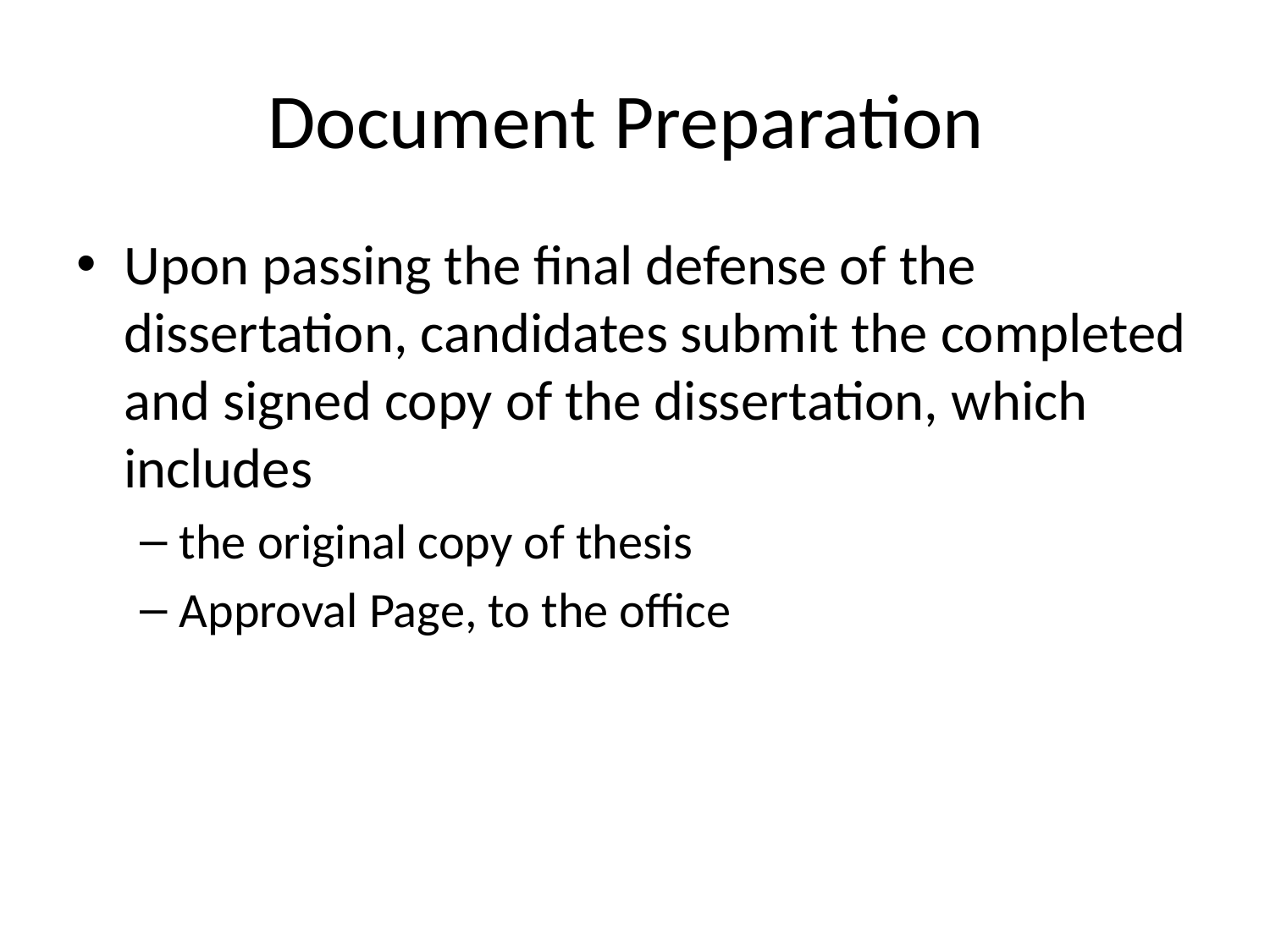

# Document Preparation
Upon passing the final defense of the dissertation, candidates submit the completed and signed copy of the dissertation, which includes
the original copy of thesis
Approval Page, to the office